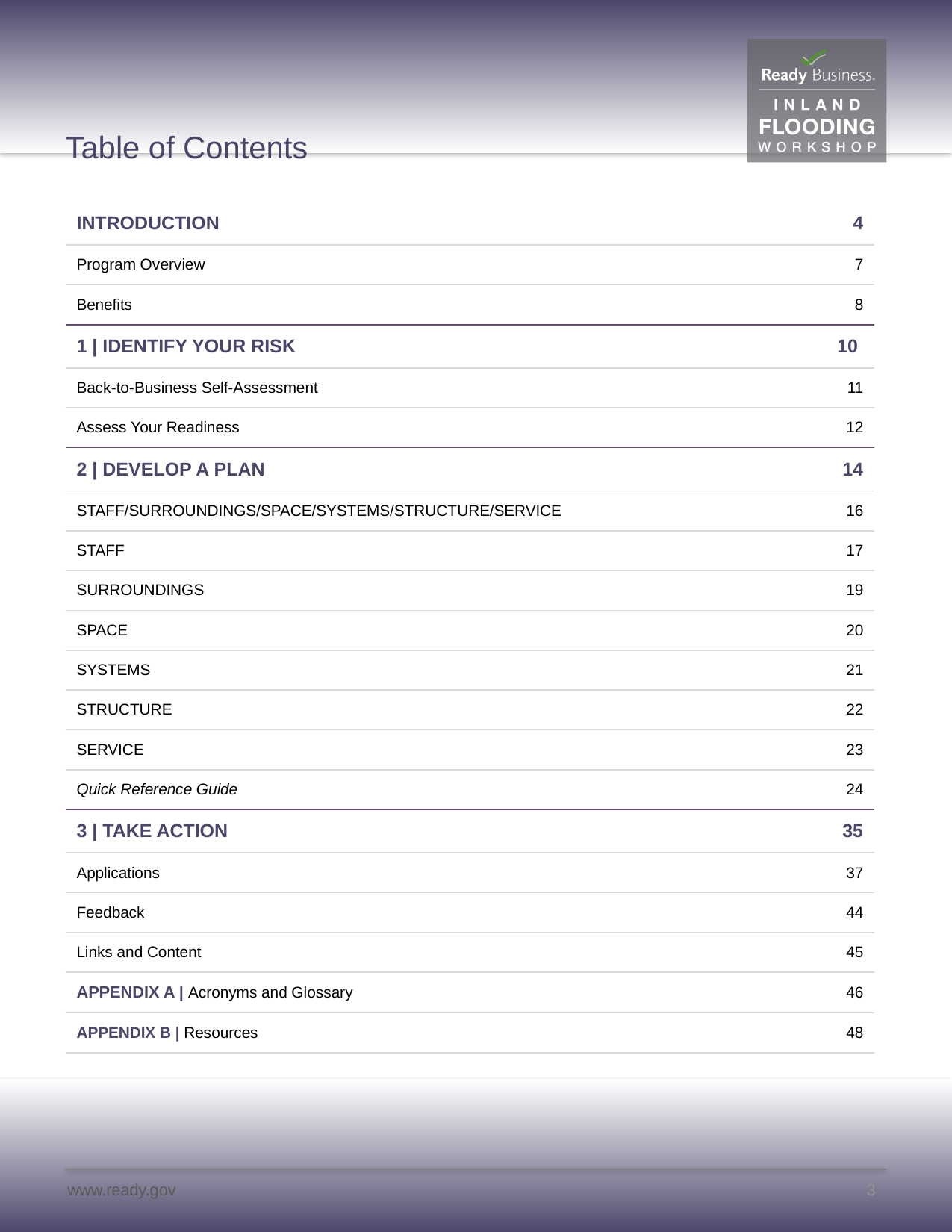

# Table of Contents
| INTRODUCTION | 4 |
| --- | --- |
| Program Overview | 7 |
| Benefits | 8 |
| 1 | IDENTIFY YOUR RISK | 10 |
| Back-to-Business Self-Assessment | 11 |
| Assess Your Readiness | 12 |
| 2 | DEVELOP A PLAN | 14 |
| STAFF/SURROUNDINGS/SPACE/SYSTEMS/STRUCTURE/SERVICE | 16 |
| STAFF | 17 |
| SURROUNDINGS | 19 |
| SPACE | 20 |
| SYSTEMS | 21 |
| STRUCTURE | 22 |
| SERVICE | 23 |
| Quick Reference Guide | 24 |
| 3 | TAKE ACTION | 35 |
| Applications | 37 |
| Feedback | 44 |
| Links and Content | 45 |
| APPENDIX A | Acronyms and Glossary | 46 |
| APPENDIX B | Resources | 48 |
3